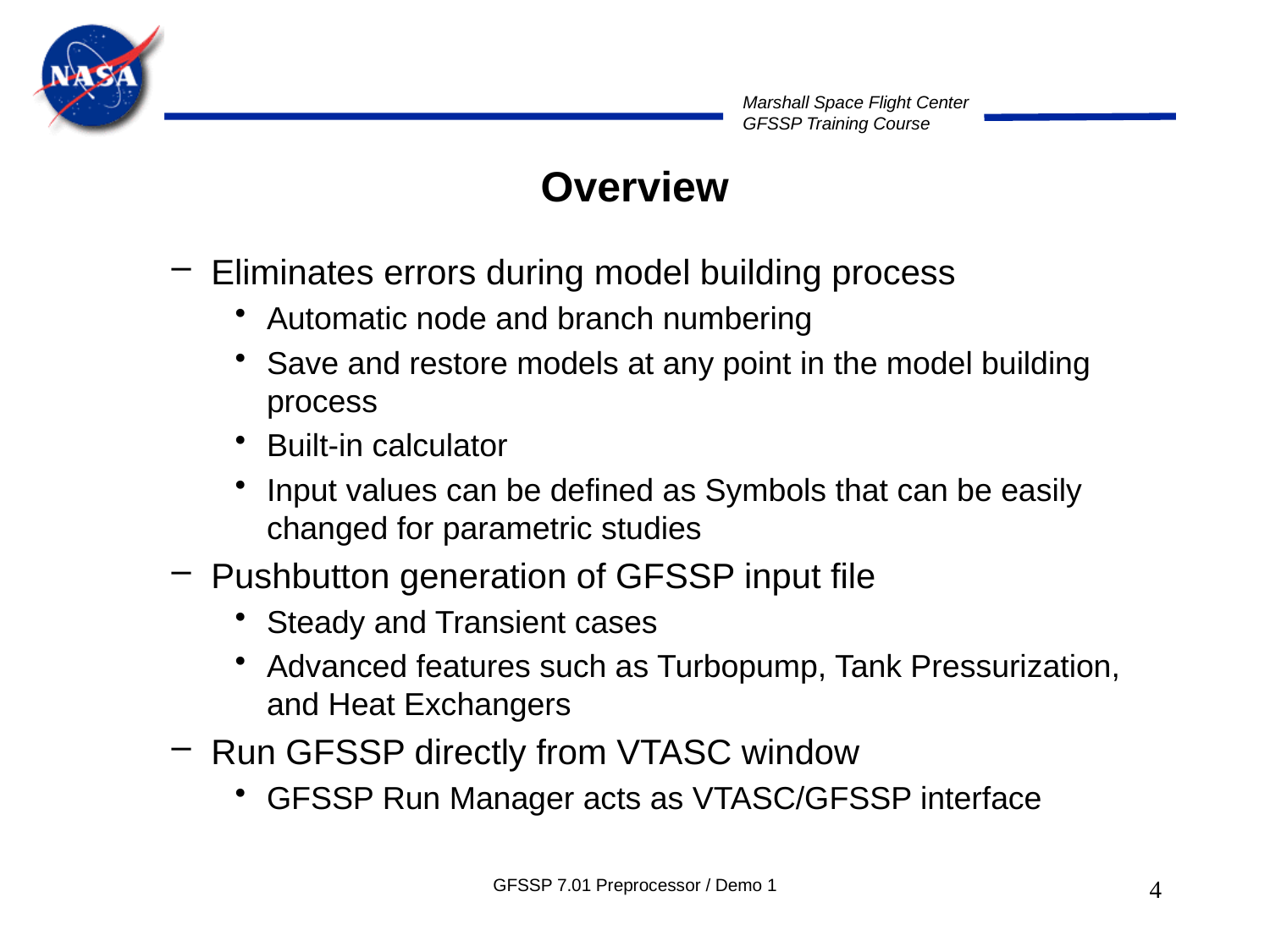

# Overview
Eliminates errors during model building process
Automatic node and branch numbering
Save and restore models at any point in the model building process
Built-in calculator
Input values can be defined as Symbols that can be easily changed for parametric studies
Pushbutton generation of GFSSP input file
Steady and Transient cases
Advanced features such as Turbopump, Tank Pressurization, and Heat Exchangers
Run GFSSP directly from VTASC window
GFSSP Run Manager acts as VTASC/GFSSP interface
GFSSP 7.01 Preprocessor / Demo 1
4